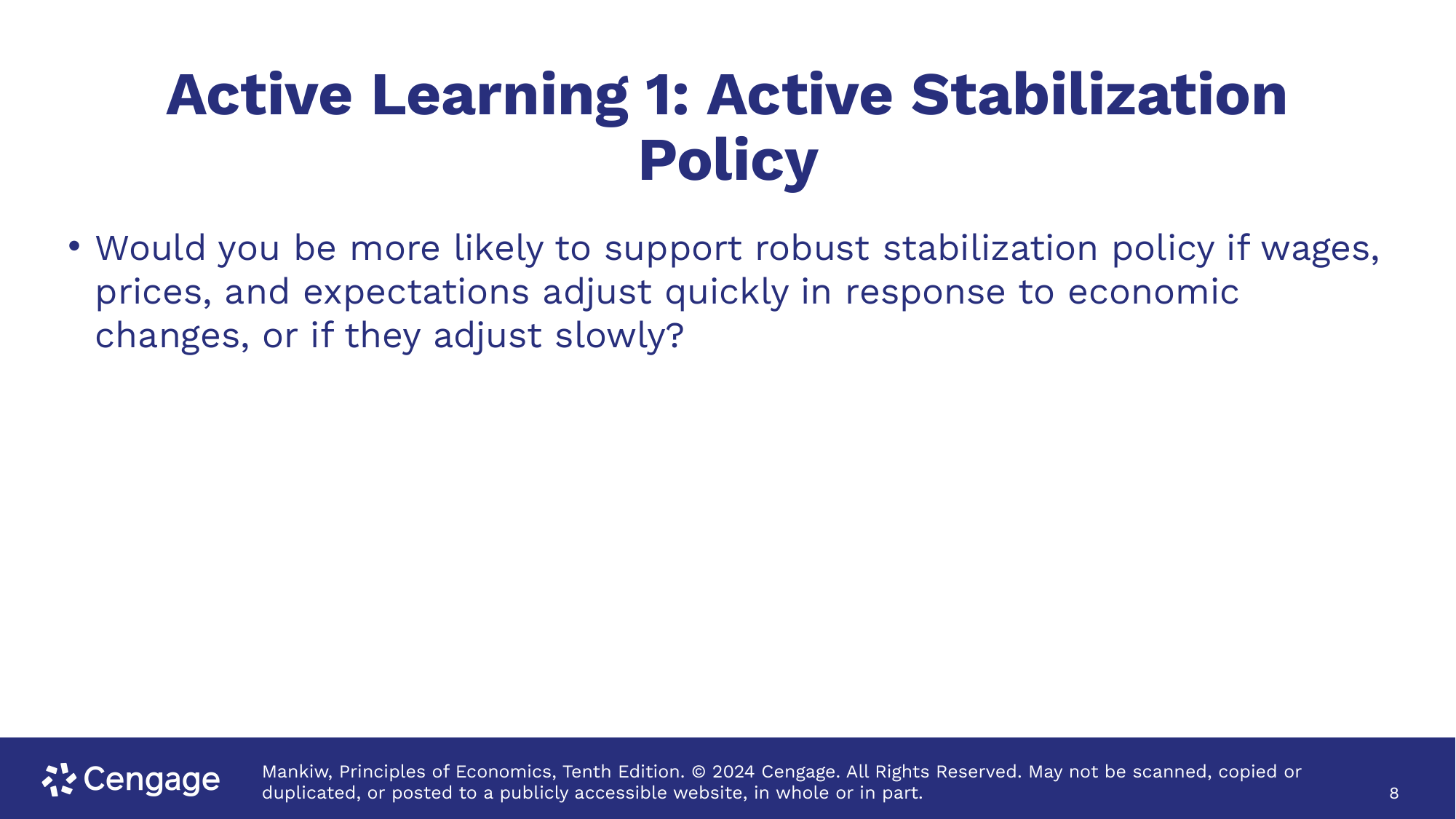

# Active Learning 1: Active Stabilization Policy
Would you be more likely to support robust stabilization policy if wages, prices, and expectations adjust quickly in response to economic changes, or if they adjust slowly?